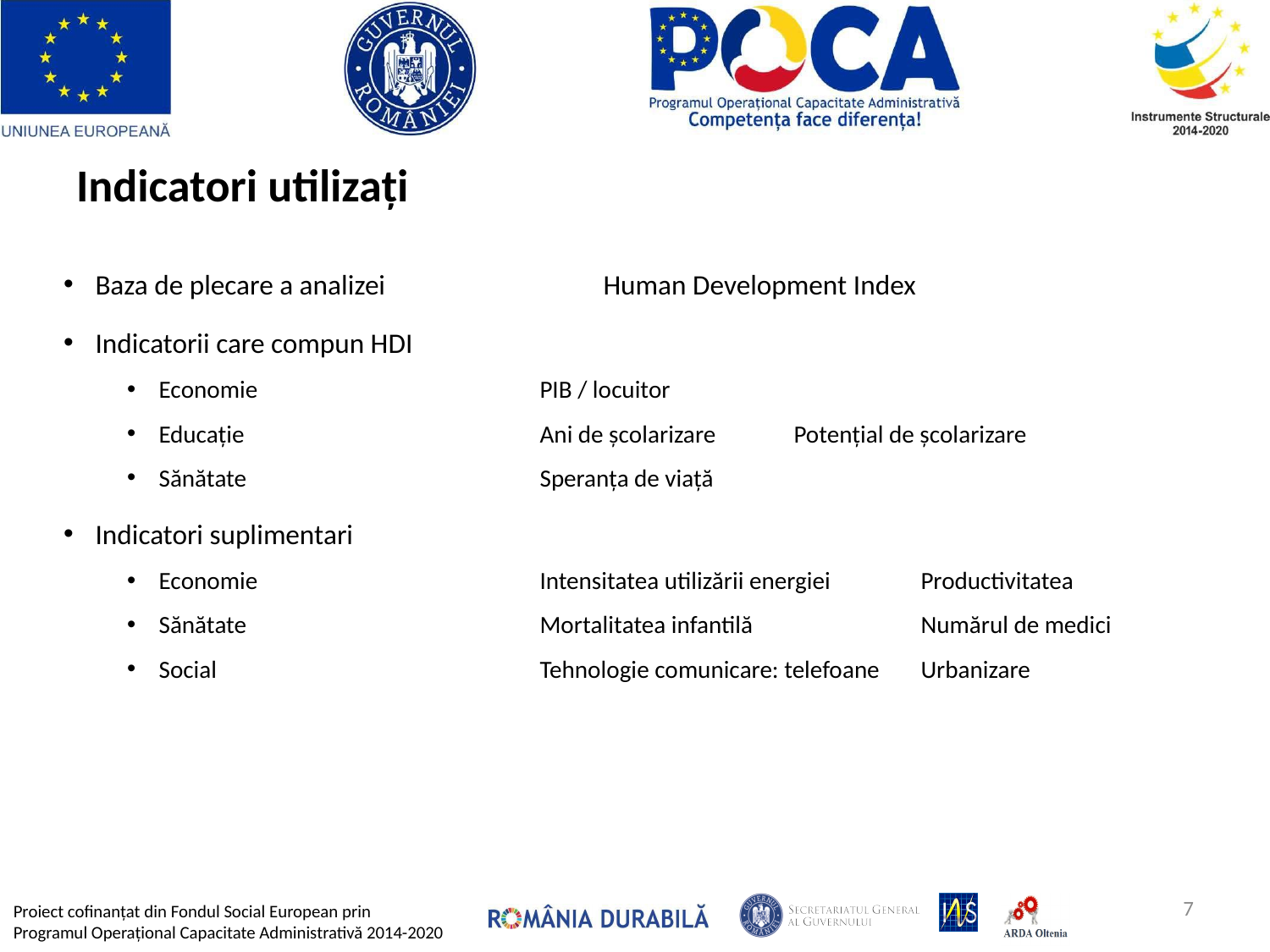

# Indicatori utilizați
Baza de plecare a analizei		Human Development Index
Indicatorii care compun HDI
Economie 			PIB / locuitor
Educație 			Ani de școlarizare	Potențial de școlarizare
Sănătate 			Speranța de viață
Indicatori suplimentari
Economie 			Intensitatea utilizării energiei	Productivitatea
Sănătate 			Mortalitatea infantilă		Numărul de medici
Social 			Tehnologie comunicare: telefoane	Urbanizare
7